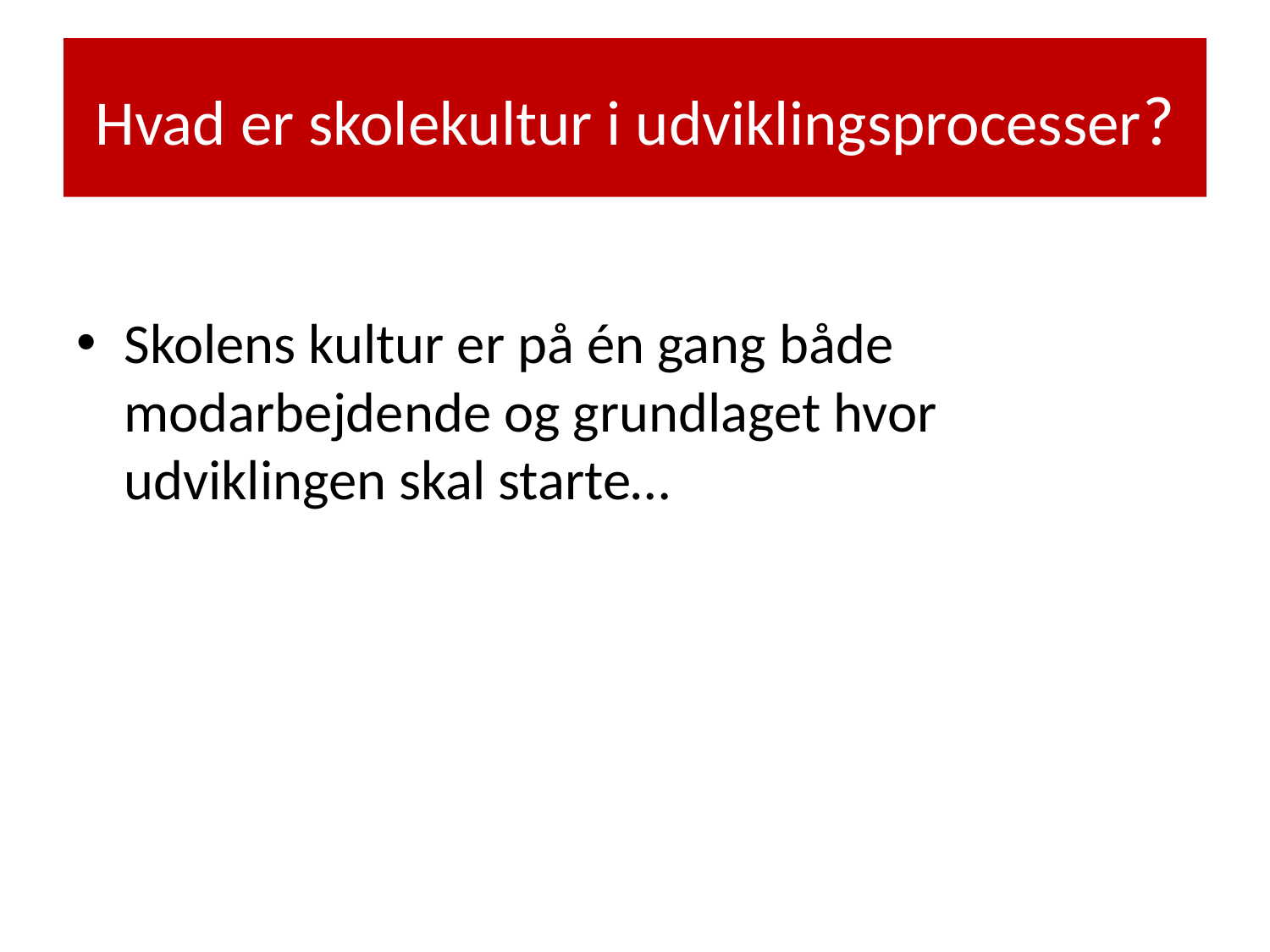

# Hvad er skolekultur i udviklingsprocesser?

Skolens kultur er på én gang både modarbejdende og grundlaget hvor udviklingen skal starte…